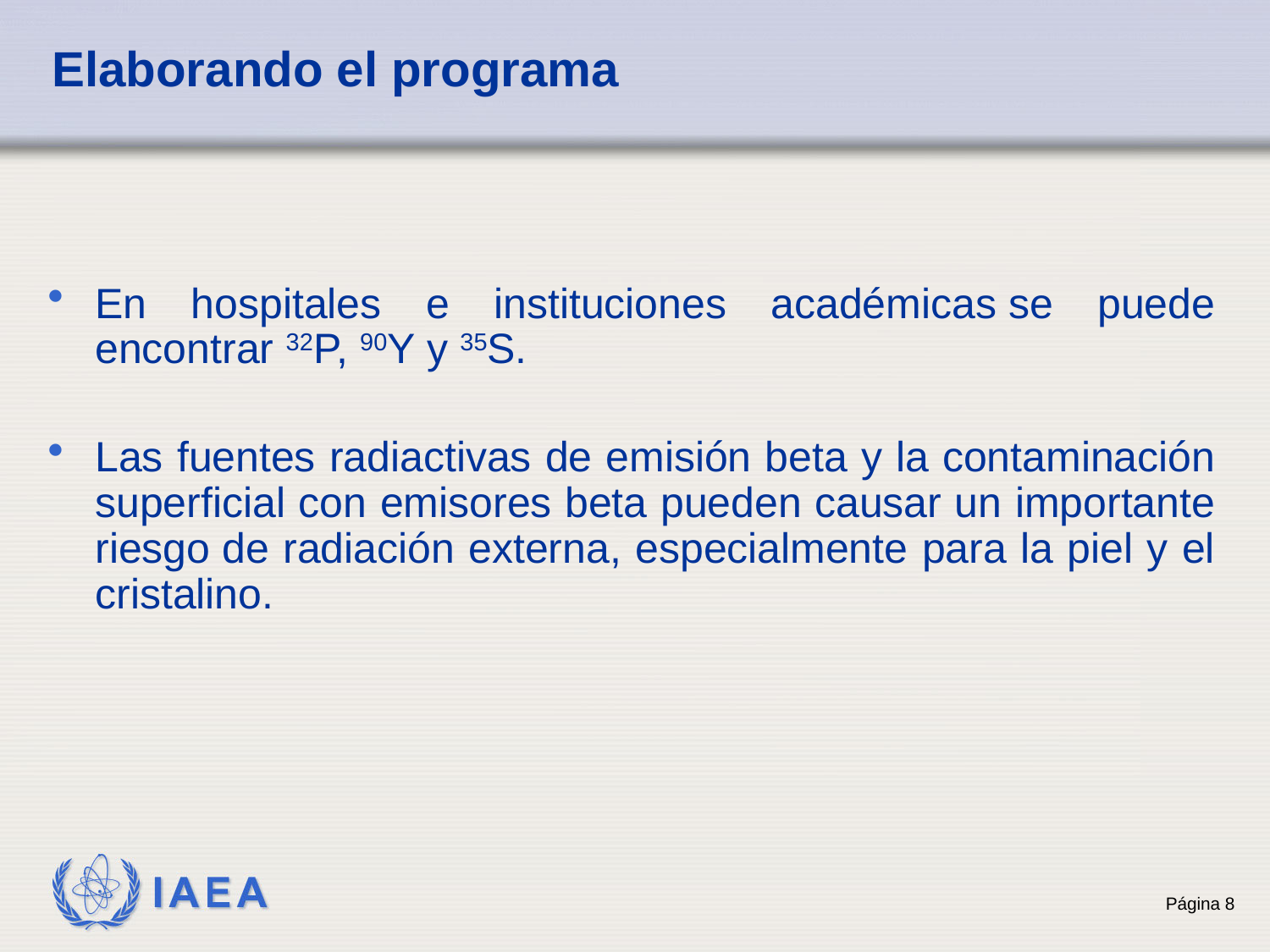

# Elaborando el programa

En hospitales e instituciones académicas se puede encontrar 32P, 90Y y 35S.

Las fuentes radiactivas de emisión beta y la contaminación superficial con emisores beta pueden causar un importante riesgo de radiación externa, especialmente para la piel y el cristalino.

8